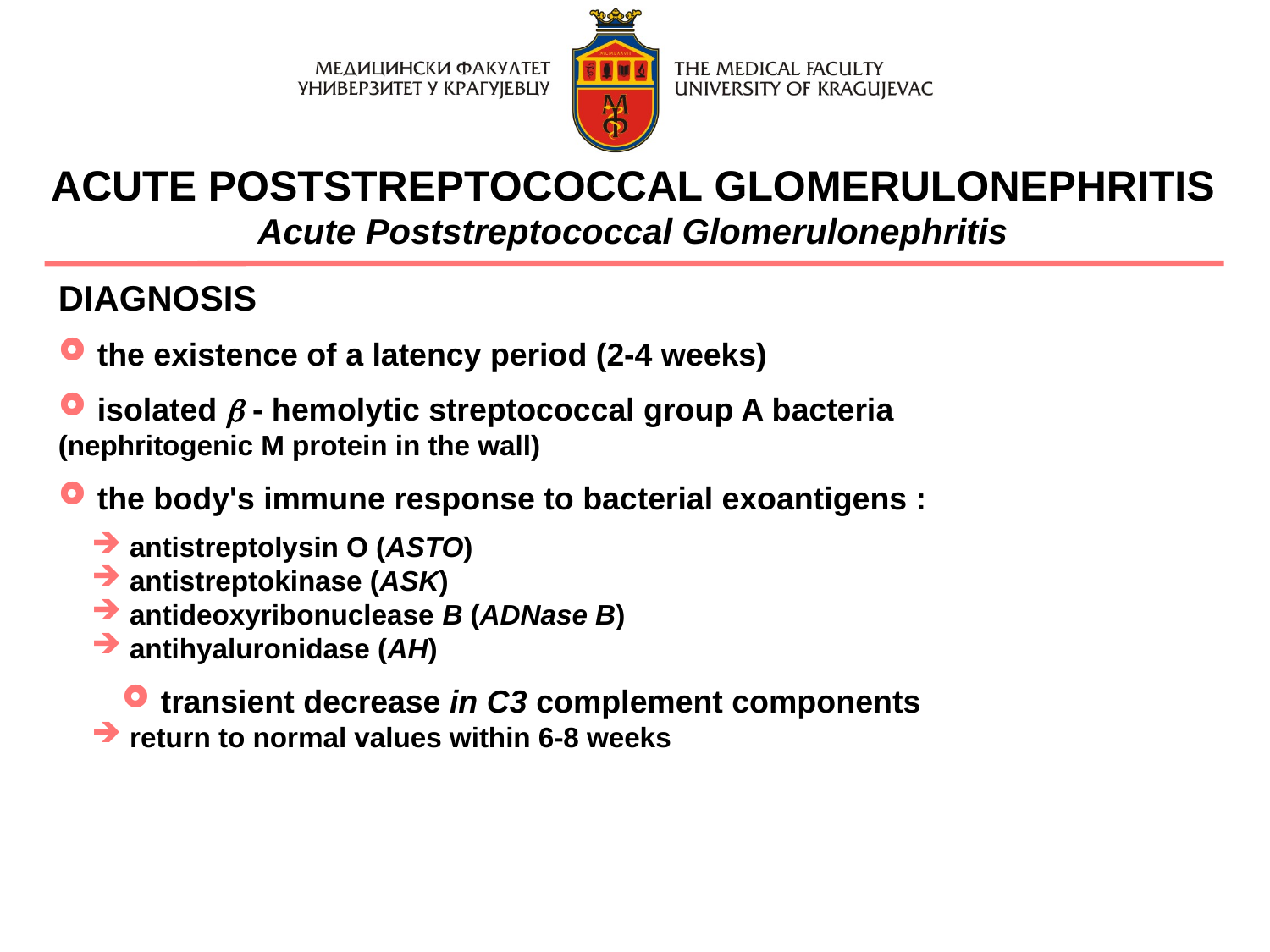

ACUTE POSTSTREPTOCOCCAL GLOMERULONEPHRITIS
Acute Poststreptococcal Glomerulonephritis
DIAGNOSIS

 the existence of a latency period (2-4 weeks)

 isolated β - hemolytic streptococcal group A bacteria
(nephritogenic M protein in the wall)

 the body's immune response to bacterial exoantigens :

 antistreptolysin O (ASTO)
 antistreptokinase (ASK)
 antideoxyribonuclease B (ADNase B)
 antihyaluronidase (AH)

 transient decrease in C3 complement components
 return to normal values within 6-8 weeks